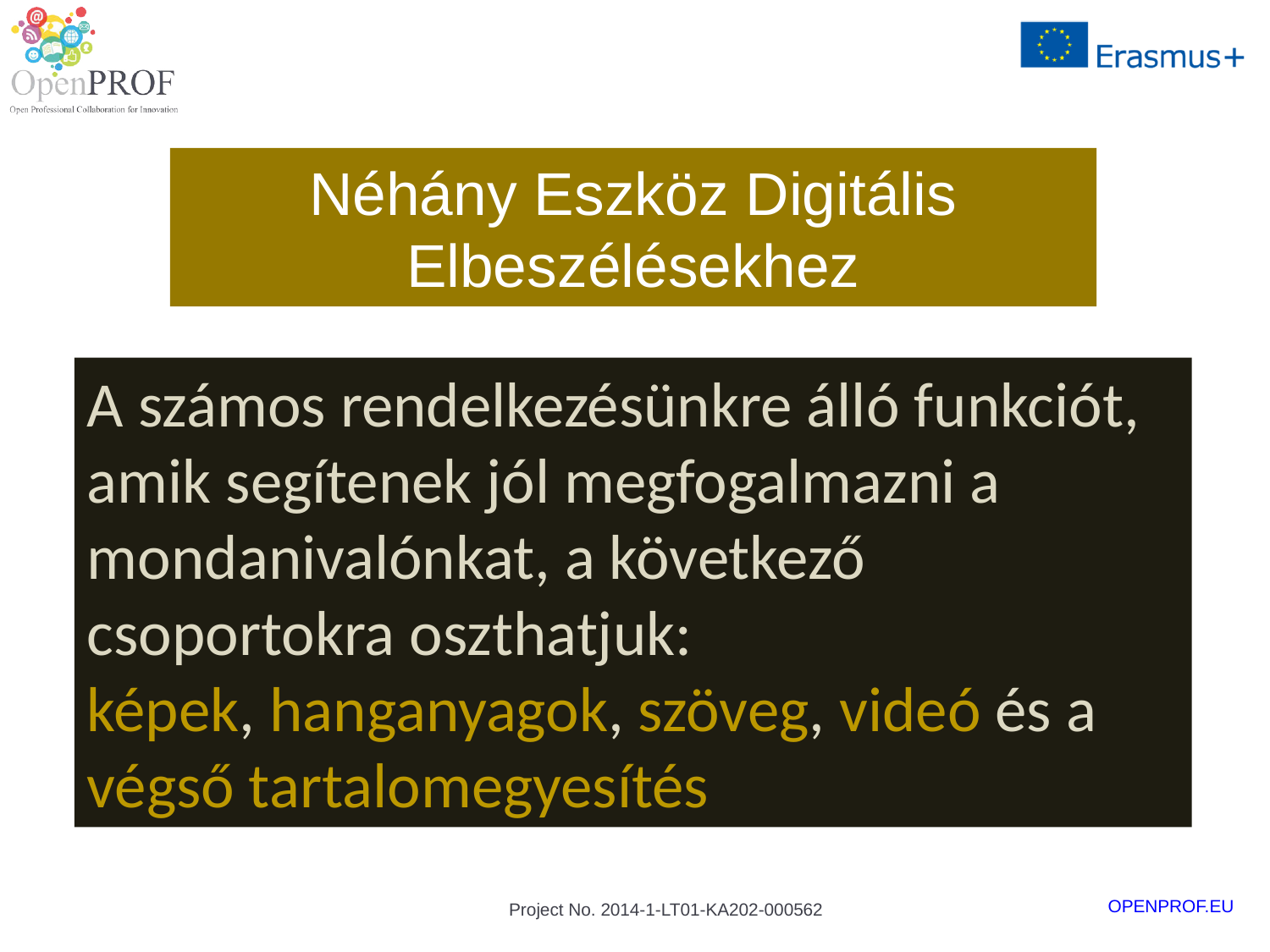

# Néhány Eszköz Digitális Elbeszélésekhez
A számos rendelkezésünkre álló funkciót, amik segítenek jól megfogalmazni a mondanivalónkat, a következő csoportokra oszthatjuk:
képek, hanganyagok, szöveg, videó és a végső tartalomegyesítés